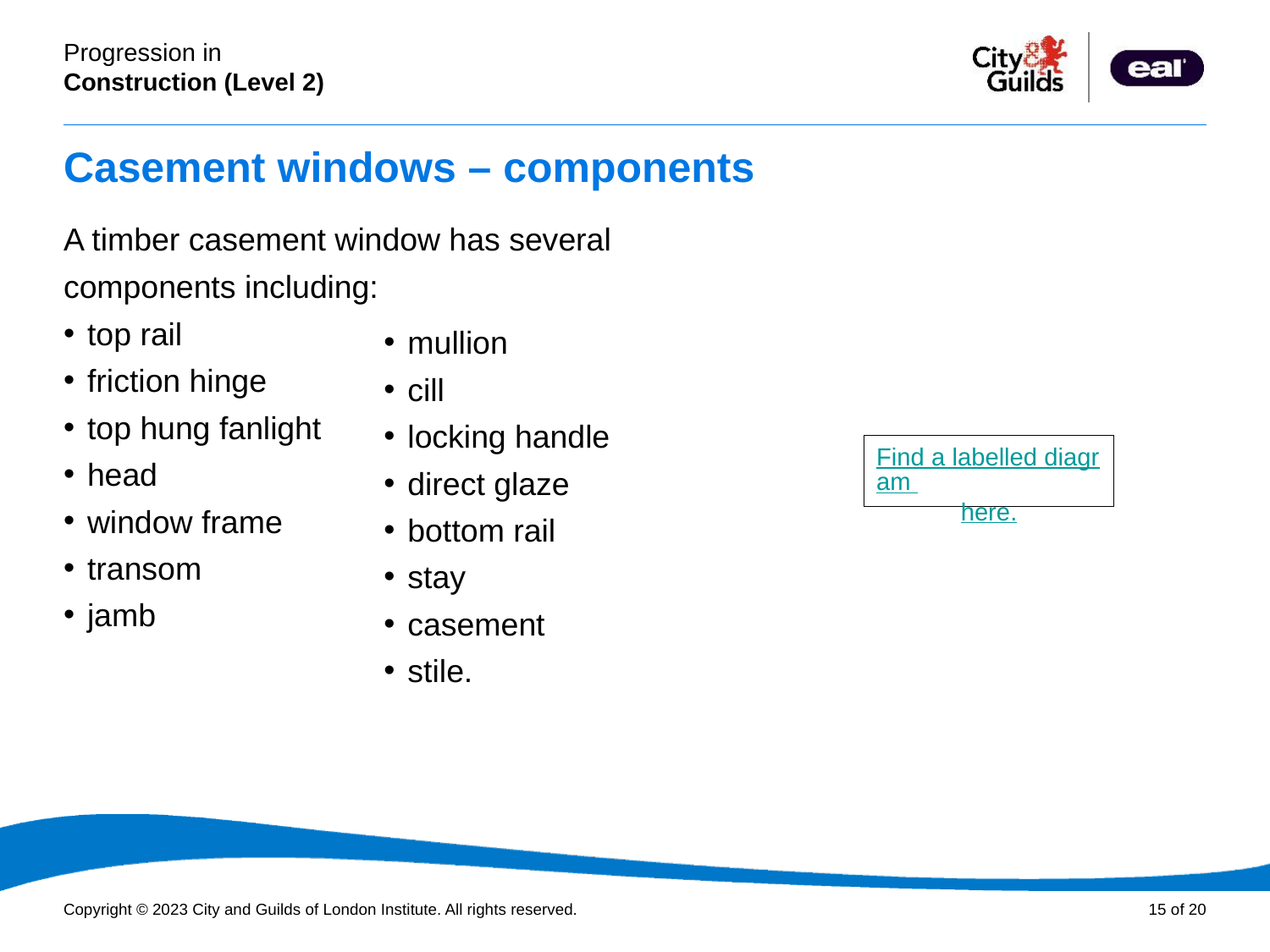

# Casement windows – components
A timber casement window has several components including:
top rail
friction hinge
top hung fanlight
head
window frame
transom
jamb

mullion
cill
locking handle
direct glaze
bottom rail
stay
casement
stile.
Find a labelled diagram here.